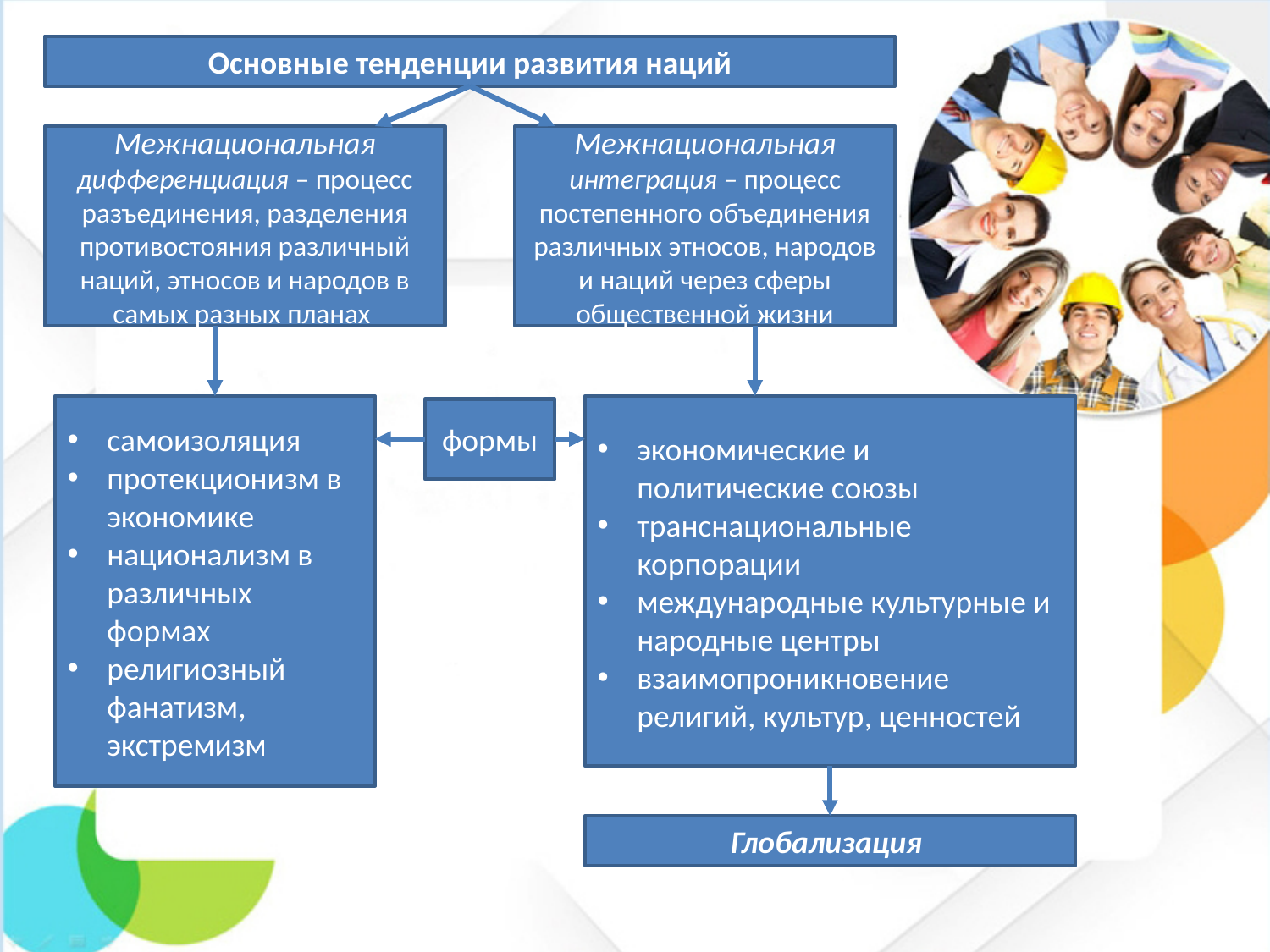

Основные тенденции развития наций
Межнациональная дифференциация – процесс разъединения, разделения противостояния различный наций, этносов и народов в самых разных планах
Межнациональная интеграция – процесс постепенного объединения различных этносов, народов и наций через сферы общественной жизни
самоизоляция
протекционизм в экономике
национализм в различных формах
религиозный фанатизм, экстремизм
экономические и политические союзы
транснациональные корпорации
международные культурные и народные центры
взаимопроникновение религий, культур, ценностей
формы
Глобализация